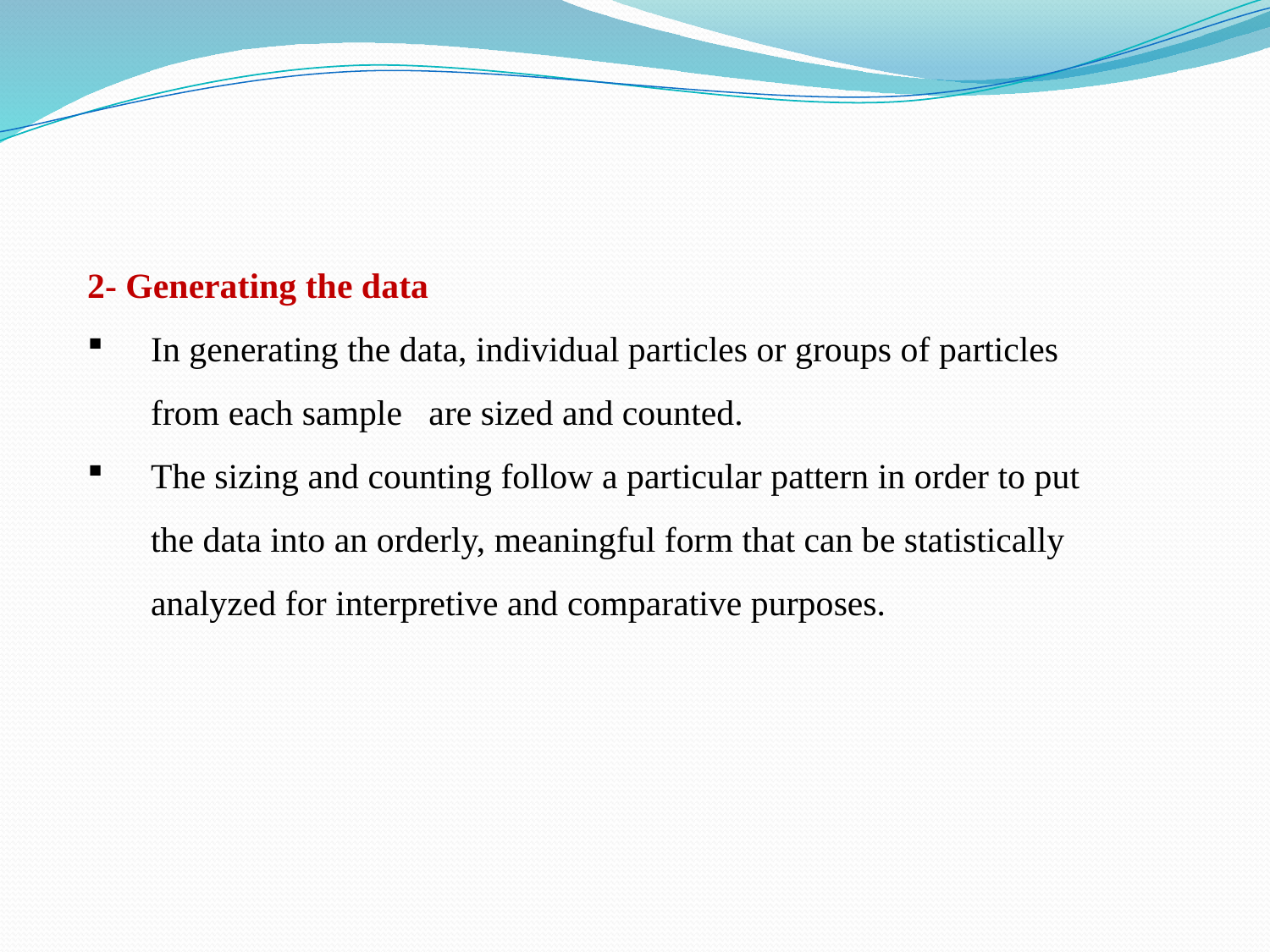

2- Generating the data
In generating the data, individual particles or groups of particles from each sample   are sized and counted.
The sizing and counting follow a particular pattern in order to put the data into an orderly, meaningful form that can be statistically analyzed for interpretive and comparative purposes.